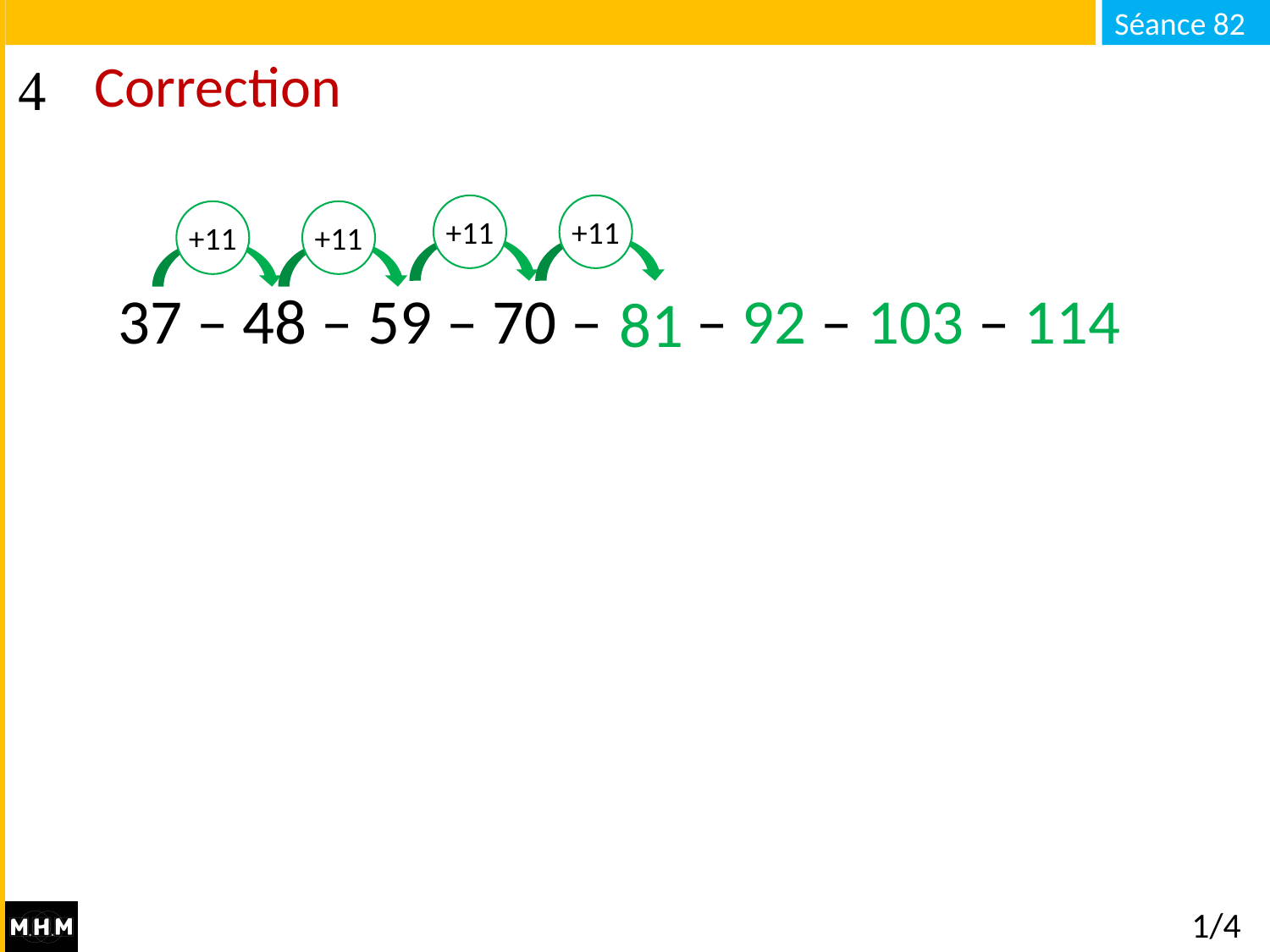

# Correction
+11
+11
+11
+11

– 92 – 103 – 114
37 – 48 – 59 – 70 –
81
1/4